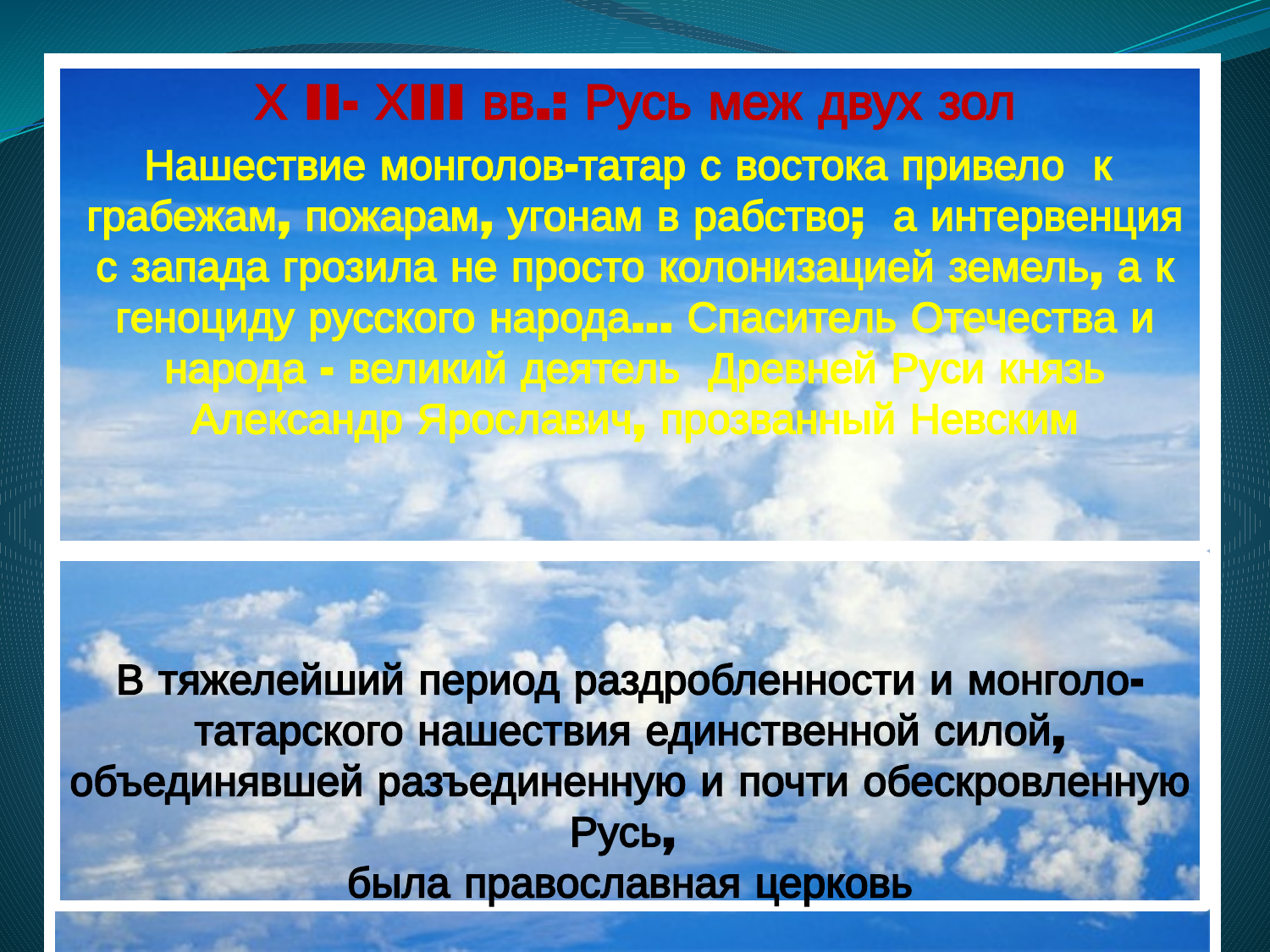

Х II- ХIII вв.: Русь меж двух зол
Нашествие монголов-татар с востока привело  к  грабежам, пожарам, угонам в рабство;  а интервенция с запада грозила не просто колонизацией земель, а к геноциду русского народа… Спаситель Отечества и народа - великий деятель  Древней Руси князь Александр Ярославич, прозванный Невским
# В тяжелейший период раздробленности и монголо-татарского нашествия единственной силой, объединявшей разъединенную и почти обескровленную Русь, была православная церковь